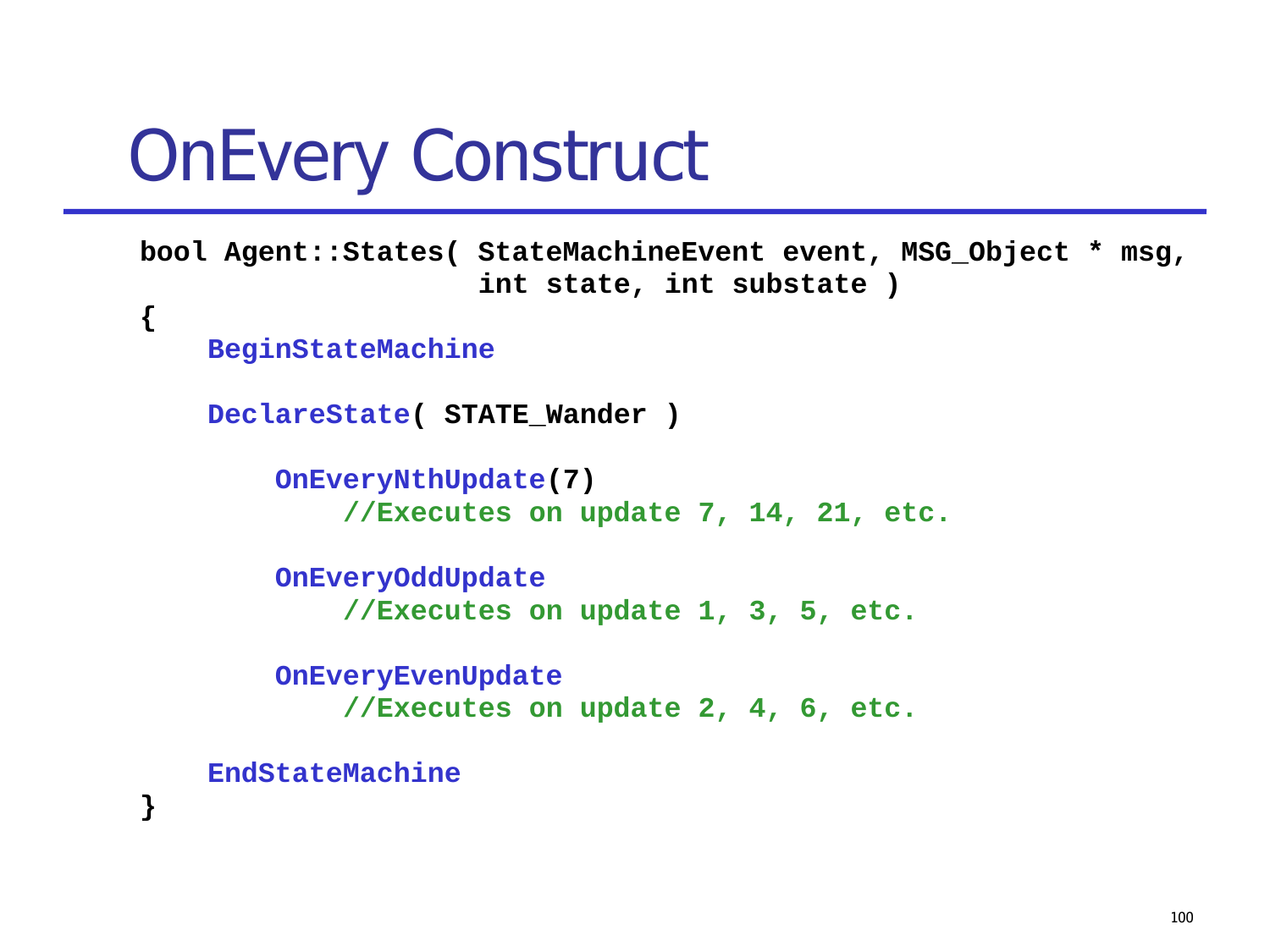

# OnEvery Construct
bool Agent::States( StateMachineEvent event, MSG_Object * msg,
                    int state, int substate )
{
    BeginStateMachine

    DeclareState( STATE_Wander )

        OnEveryNthUpdate(7)
            //Executes on update 7, 14, 21, etc.

        OnEveryOddUpdate
            //Executes on update 1, 3, 5, etc.

        OnEveryEvenUpdate
            //Executes on update 2, 4, 6, etc.

    EndStateMachine
}
100